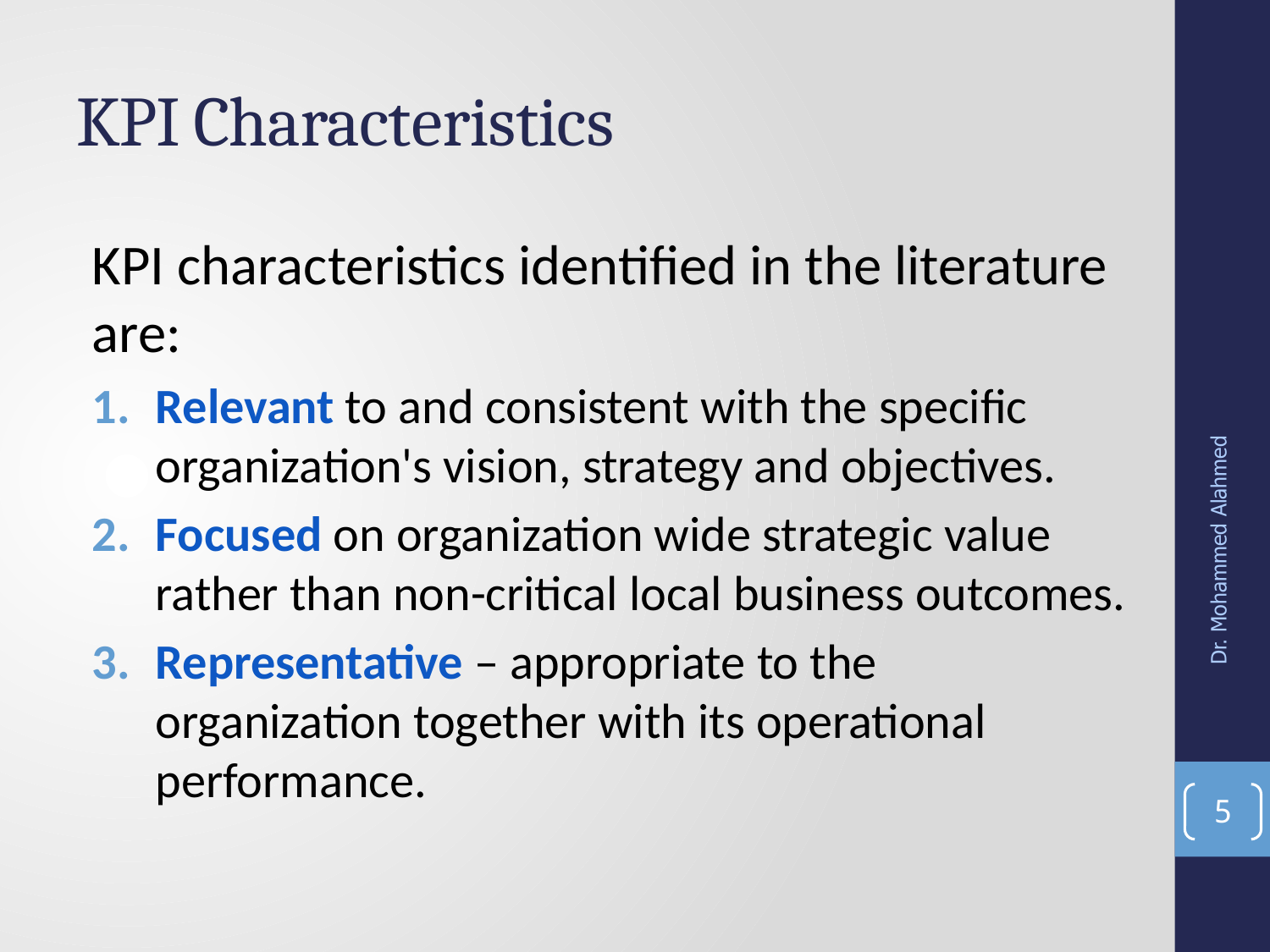

# KPI Characteristics
KPI characteristics identified in the literature are:
Relevant to and consistent with the specific organization's vision, strategy and objectives.
Focused on organization wide strategic value rather than non-critical local business outcomes.
Representative – appropriate to the organization together with its operational performance.
Dr. Mohammed Alahmed
5